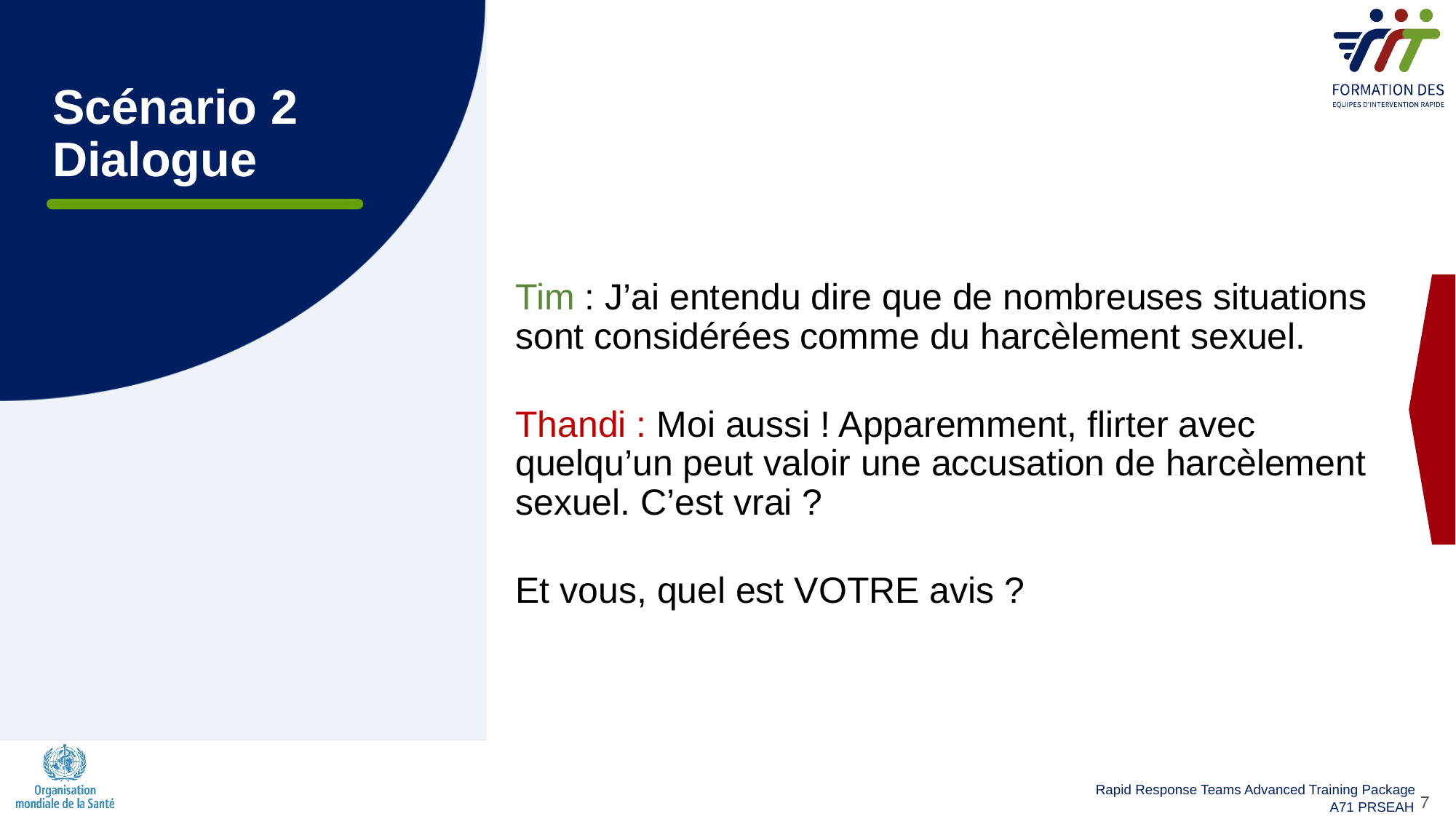

Scénario 2  Dialogue

Tim : J’ai entendu dire que de nombreuses situations sont considérées comme du harcèlement sexuel.

Thandi : Moi aussi ! Apparemment, flirter avec quelqu’un peut valoir une accusation de harcèlement sexuel. C’est vrai ?

Et vous, quel est VOTRE avis ?